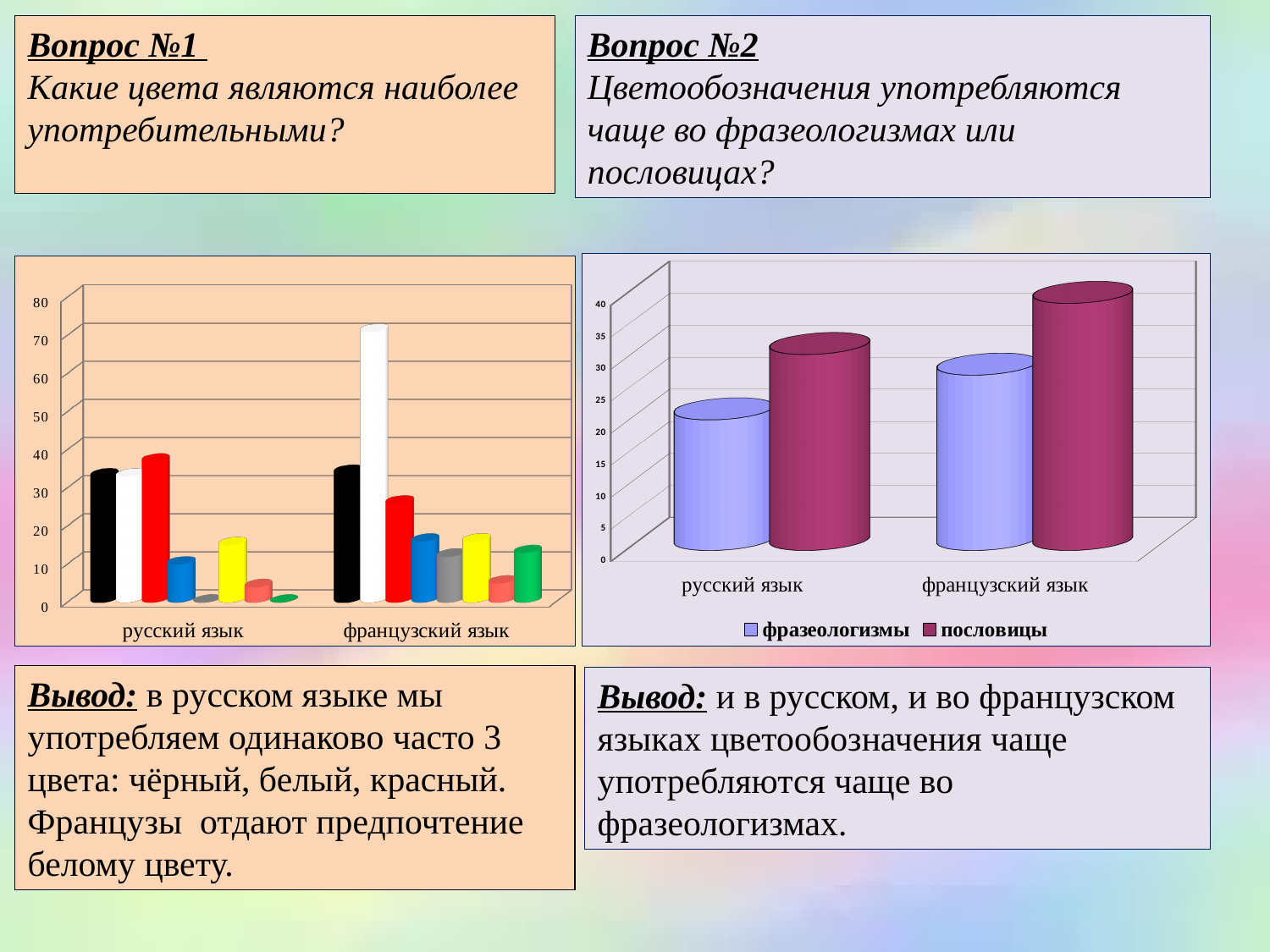

Вопрос №1
Какие цвета являются наиболее употребительными?

Вопрос №2
Цветообозначения употребляются чаще во фразеологизмах или пословицах?

[unsupported chart]

[unsupported chart]

Вывод: в русском языке мы употребляем одинаково часто 3 цвета: чёрный, белый, красный. Французы  отдают предпочтение белому цвету.
Вывод: и в русском, и во французском языках цветообозначения чаще употребляются чаще во фразеологизмах.